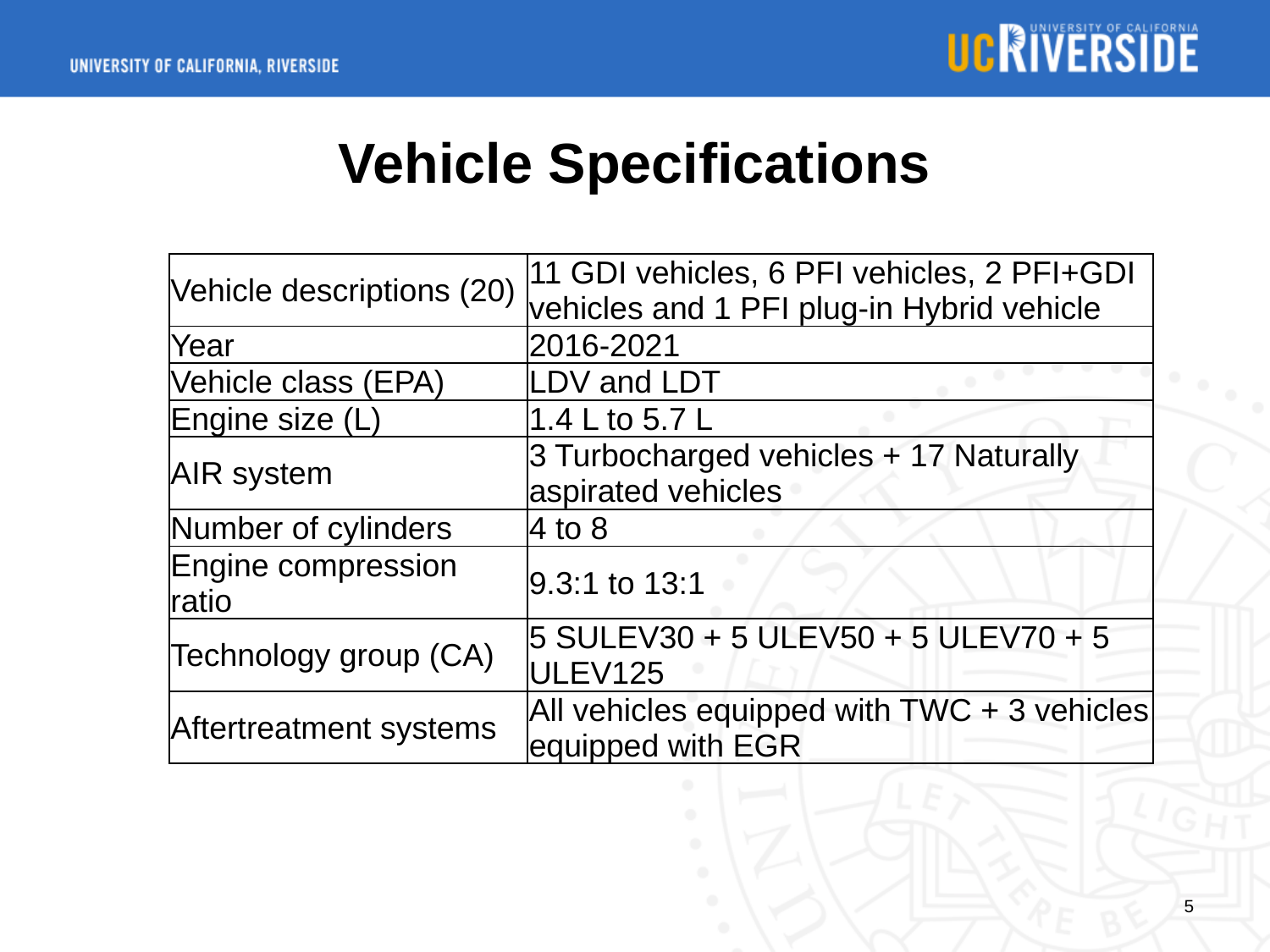

# Vehicle Specifications
| Vehicle descriptions (20) | 11 GDI vehicles, 6 PFI vehicles, 2 PFI+GDI vehicles and 1 PFI plug-in Hybrid vehicle |
| --- | --- |
| Year | 2016-2021 |
| Vehicle class (EPA) | LDV and LDT |
| Engine size (L) | 1.4 L to 5.7 L |
| AIR system | 3 Turbocharged vehicles + 17 Naturally aspirated vehicles |
| Number of cylinders | 4 to 8 |
| Engine compression ratio | 9.3:1 to 13:1 |
| Technology group (CA) | 5 SULEV30 + 5 ULEV50 + 5 ULEV70 + 5 ULEV125 |
| Aftertreatment systems | All vehicles equipped with TWC + 3 vehicles equipped with EGR |
5